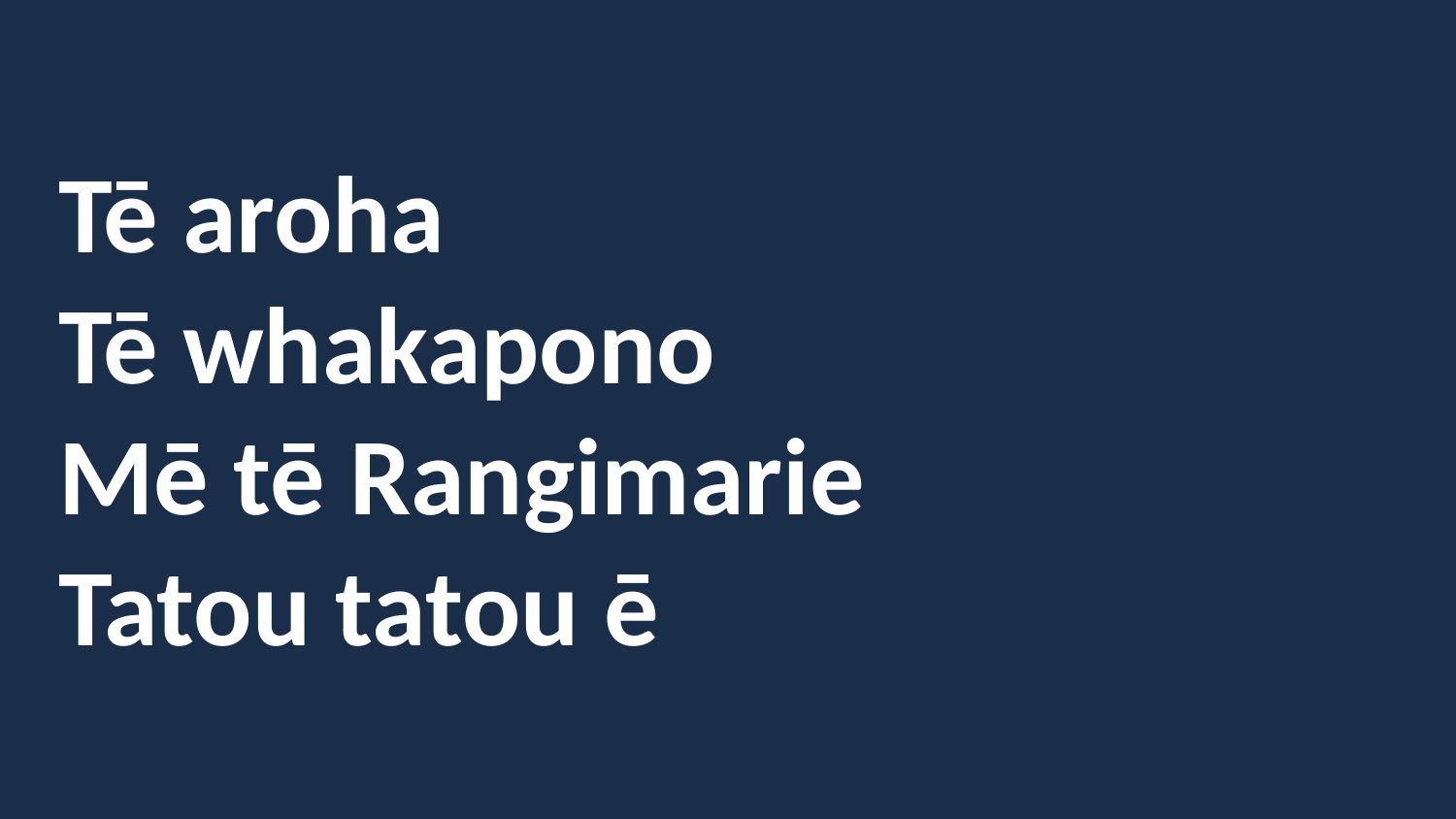

Tē aroha
Tē whakapono
Mē tē Rangimarie
Tatou tatou ē